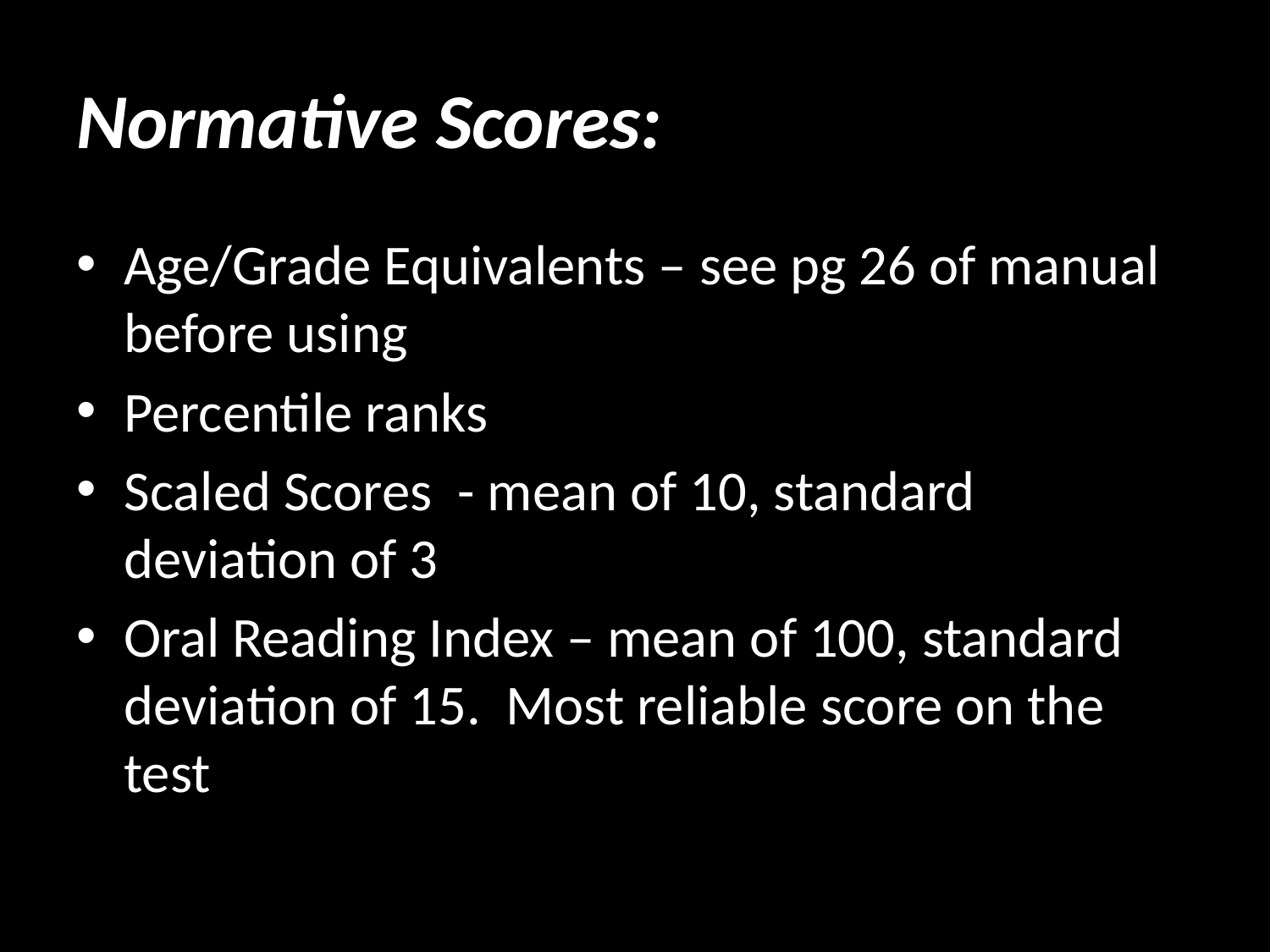

# Normative Scores:
Age/Grade Equivalents – see pg 26 of manual before using
Percentile ranks
Scaled Scores  - mean of 10, standard deviation of 3
Oral Reading Index – mean of 100, standard deviation of 15.  Most reliable score on the test